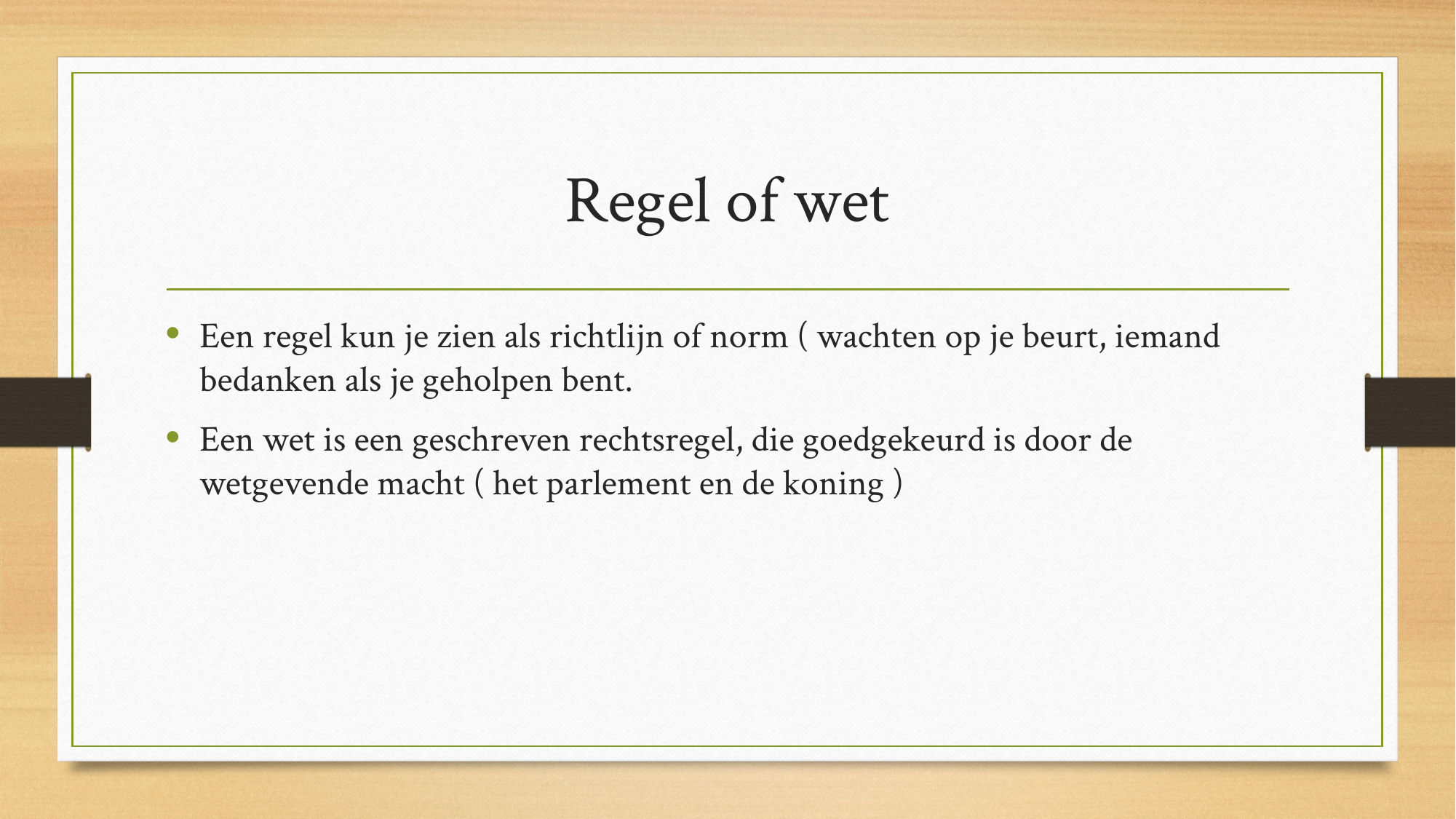

# Regel of wet
Een regel kun je zien als richtlijn of norm ( wachten op je beurt, iemand bedanken als je geholpen bent.
Een wet is een geschreven rechtsregel, die goedgekeurd is door de wetgevende macht ( het parlement en de koning )